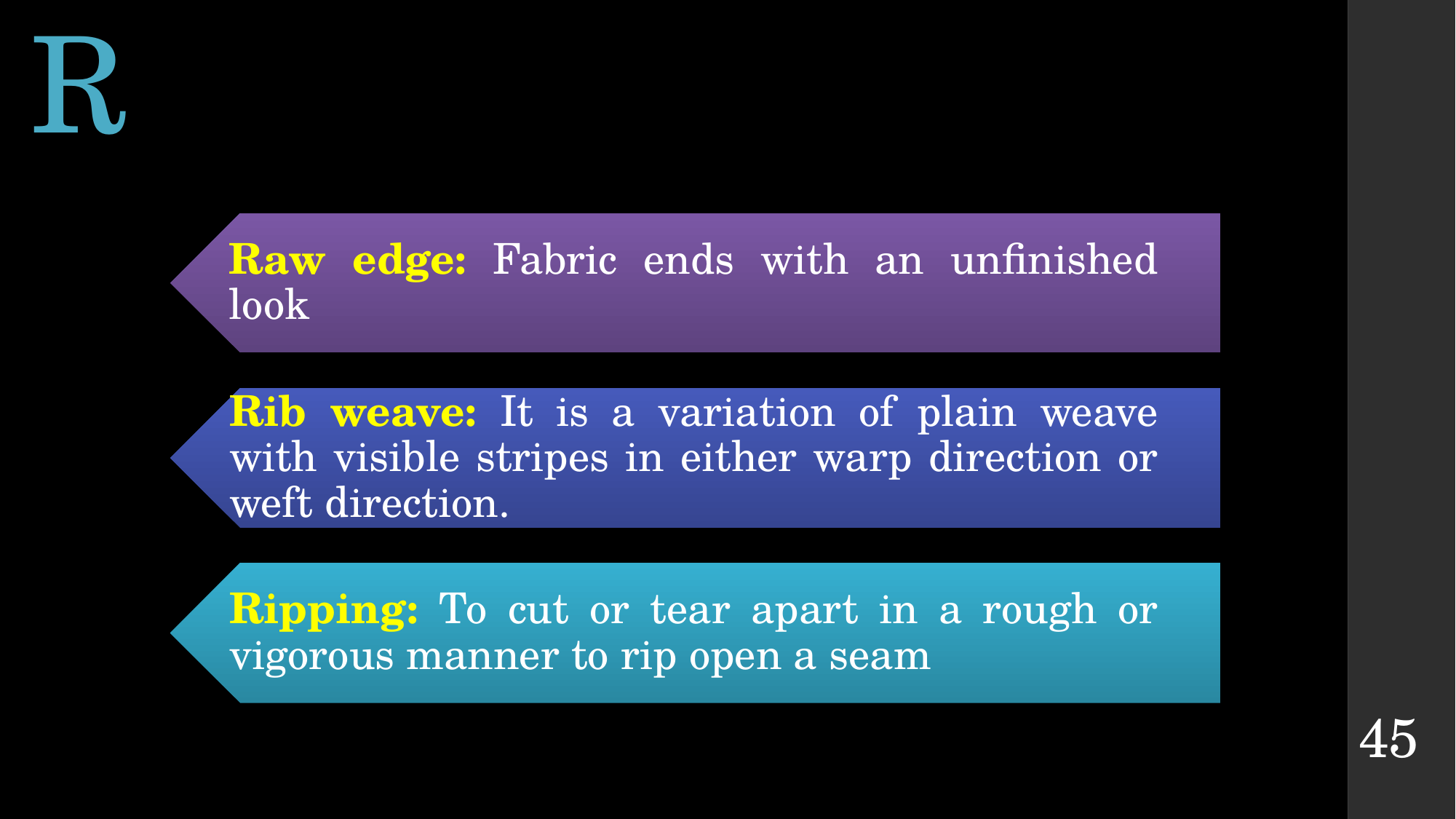

R
Raw edge: Fabric ends with an unfinished look
Rib weave: It is a variation of plain weave with visible stripes in either warp direction or weft direction.
Ripping: To cut or tear apart in a rough or vigorous manner to rip open a seam
45